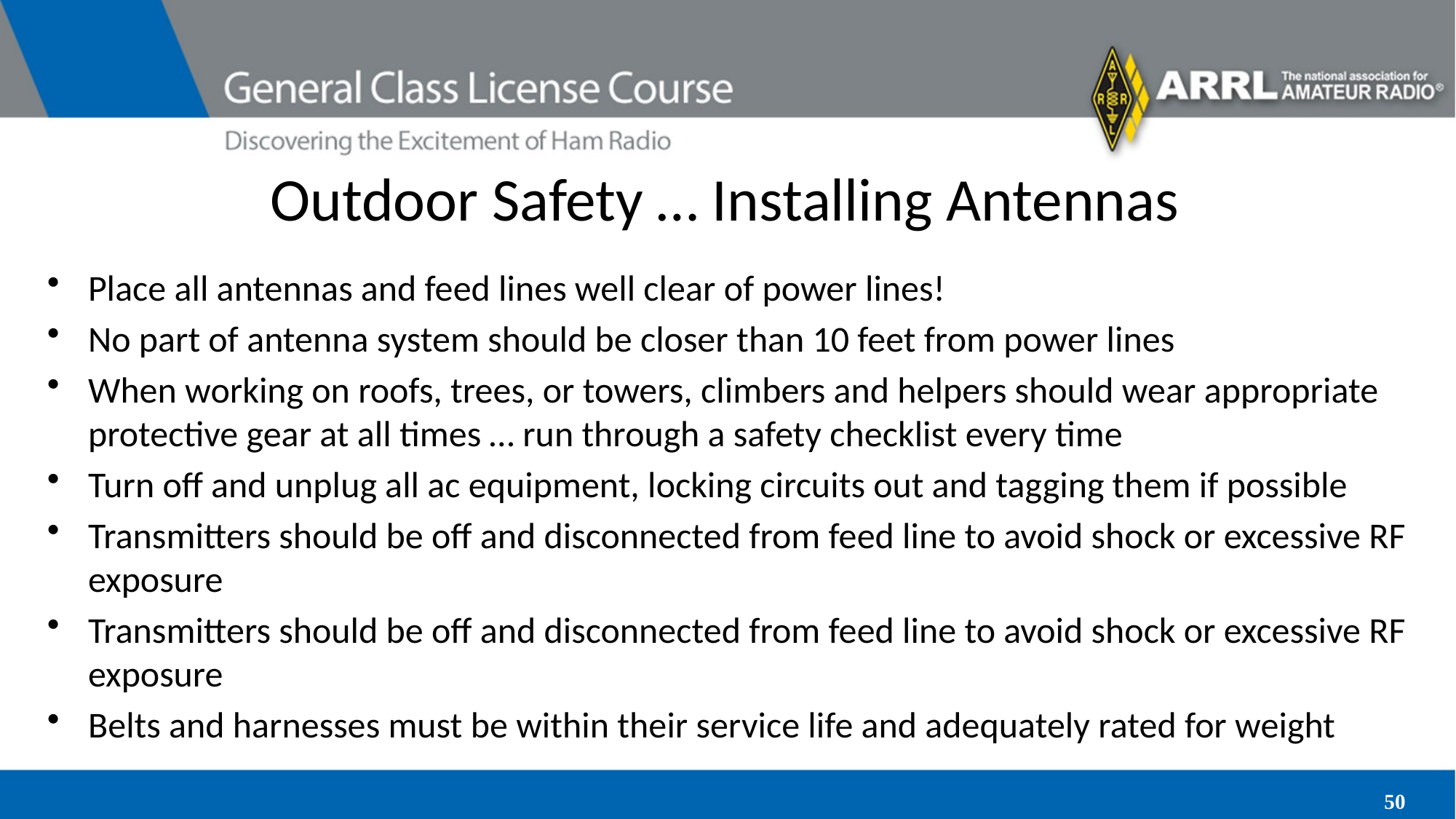

# Outdoor Safety … Installing Antennas
Place all antennas and feed lines well clear of power lines!
No part of antenna system should be closer than 10 feet from power lines
When working on roofs, trees, or towers, climbers and helpers should wear appropriate protective gear at all times … run through a safety checklist every time
Turn off and unplug all ac equipment, locking circuits out and tagging them if possible
Transmitters should be off and disconnected from feed line to avoid shock or excessive RF exposure
Transmitters should be off and disconnected from feed line to avoid shock or excessive RF exposure
Belts and harnesses must be within their service life and adequately rated for weight